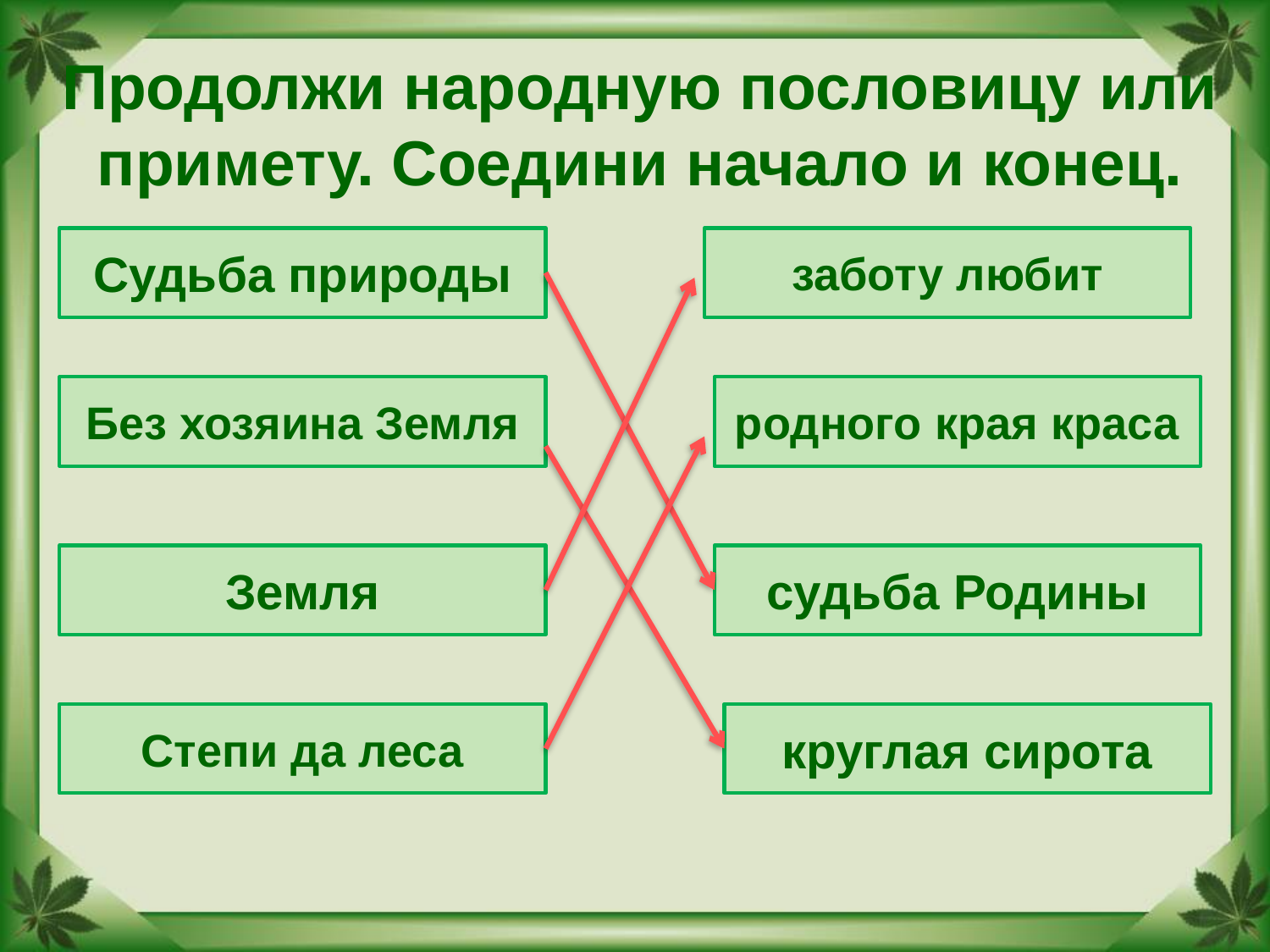

Продолжи народную пословицу или примету. Соедини начало и конец.
Судьба природы
заботу любит
Без хозяина Земля
родного края краса
Земля
судьба Родины
Степи да леса
круглая сирота